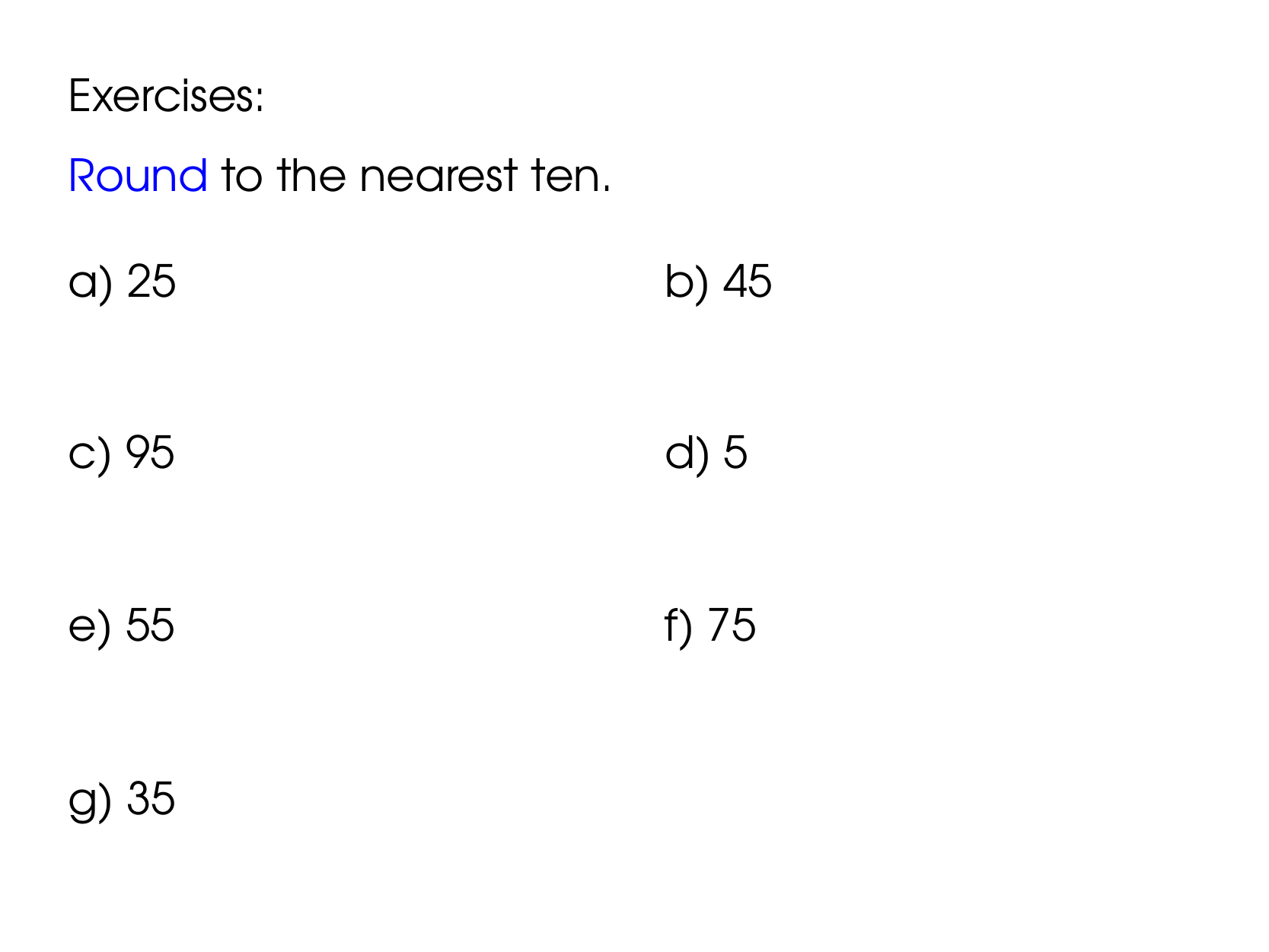

Exercises:
Round to the nearest ten.
a) 25
b) 45
c) 95
d) 5
e) 55
f) 75
g) 35